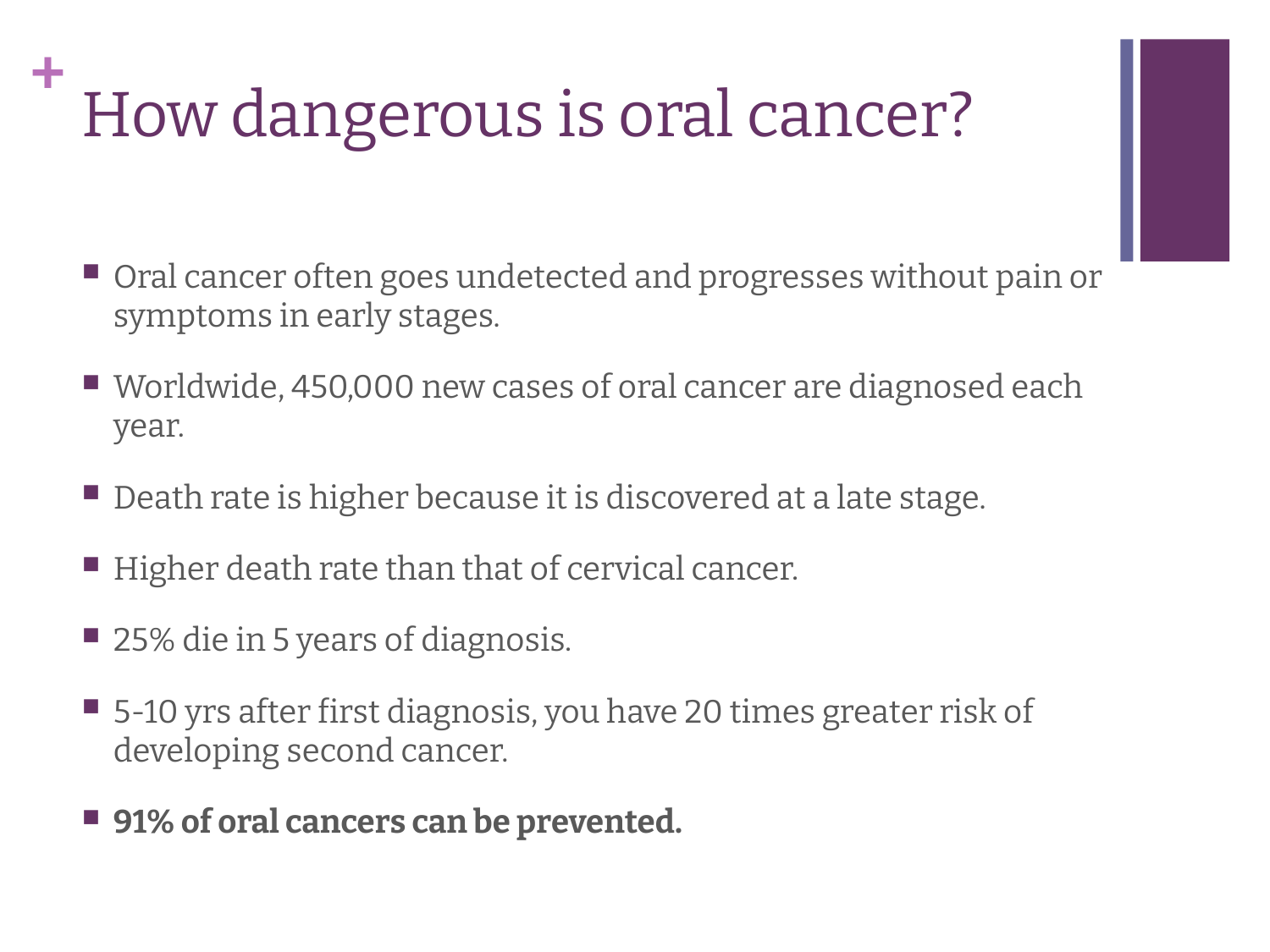

# How dangerous is oral cancer?
Oral cancer often goes undetected and progresses without pain or symptoms in early stages.
Worldwide, 450,000 new cases of oral cancer are diagnosed each year.
Death rate is higher because it is discovered at a late stage.
Higher death rate than that of cervical cancer.
25% die in 5 years of diagnosis.
5-10 yrs after first diagnosis, you have 20 times greater risk of developing second cancer.
91% of oral cancers can be prevented.